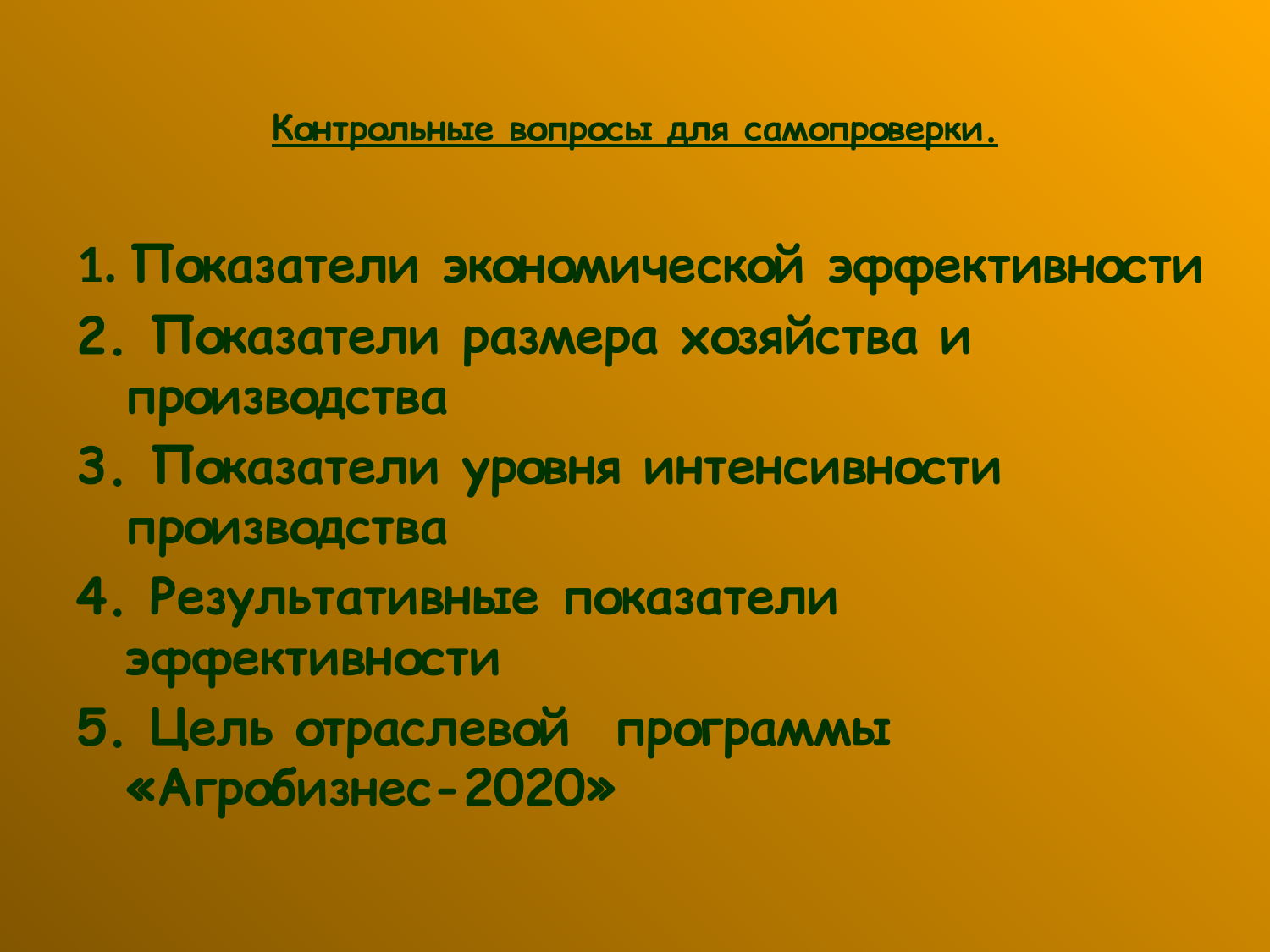

# Контрольные вопросы для самопроверки.
1. Показатели экономической эффективности
2. Показатели размера хозяйства и производства
3. Показатели уровня интенсивности производства
4. Результативные показатели эффективности
5. Цель отраслевой  программы «Агробизнес-2020»